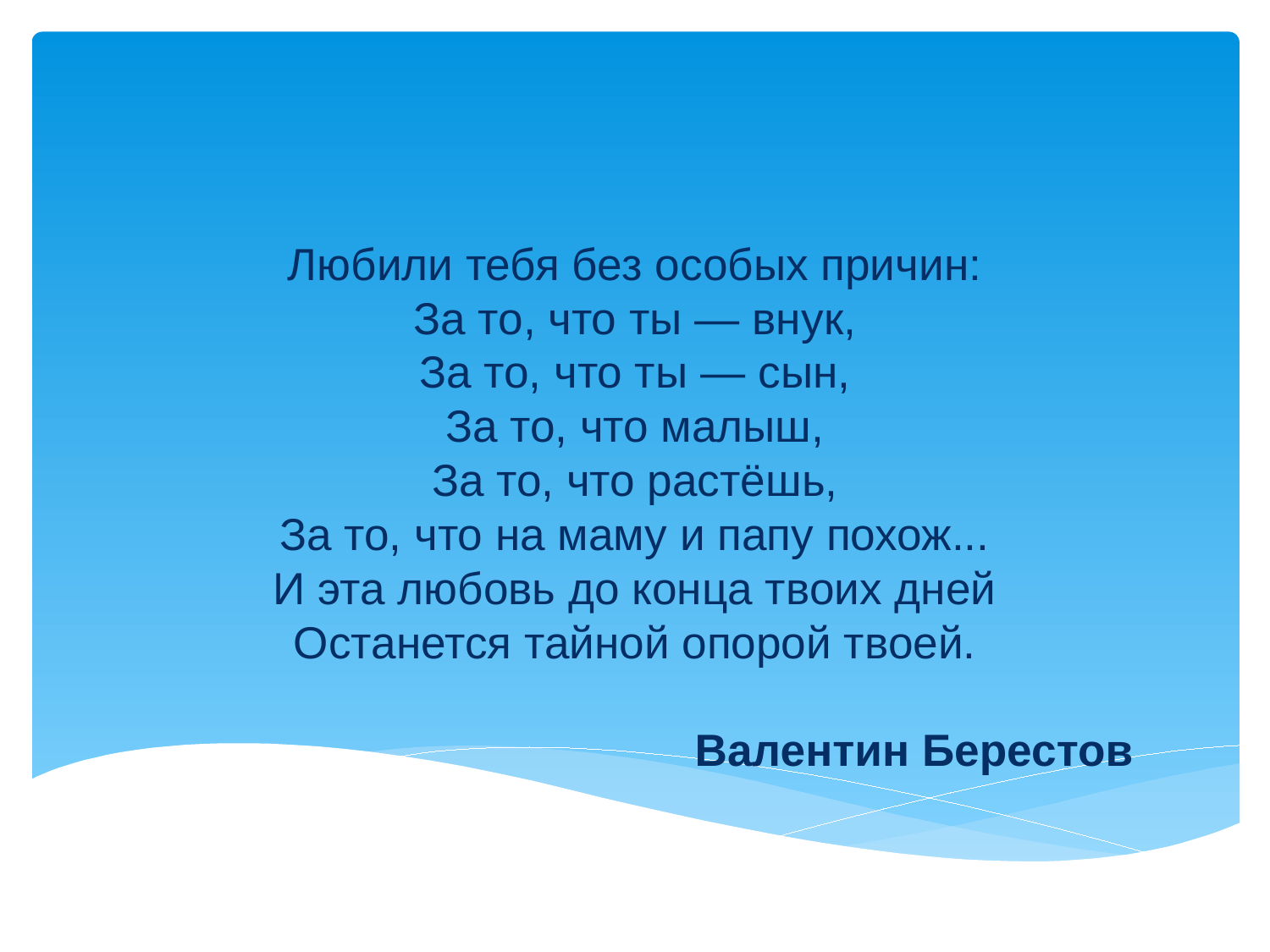

# Любили тебя без особых причин: За то, что ты — внук, За то, что ты — сын, За то, что малыш, За то, что растёшь, За то, что на маму и папу похож... И эта любовь до конца твоих дней Останется тайной опорой твоей. Валентин Берестов